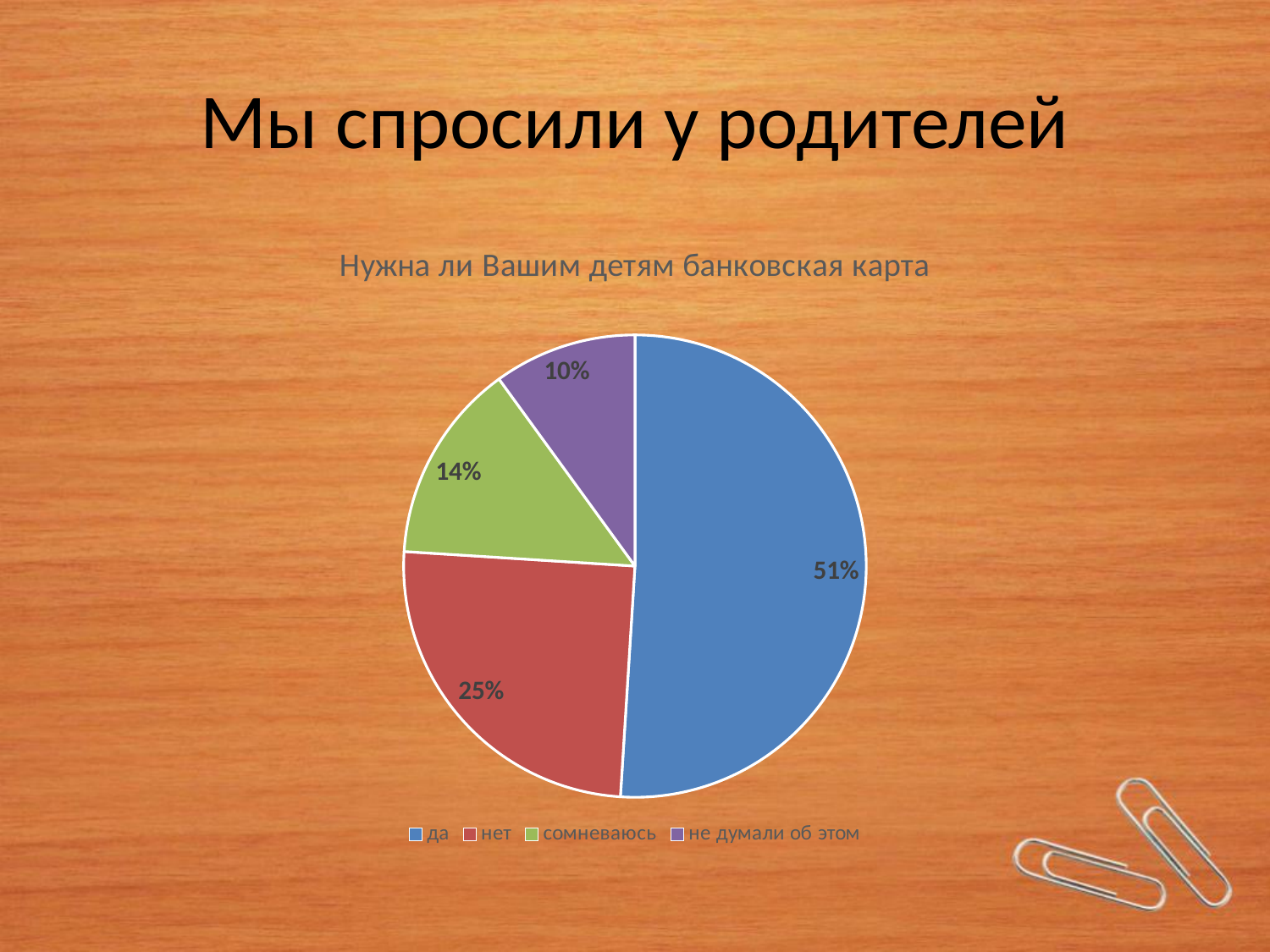

# Мы спросили у родителей

### Chart:

| Category | Нужна ли Вашим детям банковская карта |
|---|---|
| да | 0.51 |
| нет | 0.25 |
| сомневаюсь | 0.14 |
| не думали об этом | 0.1 |